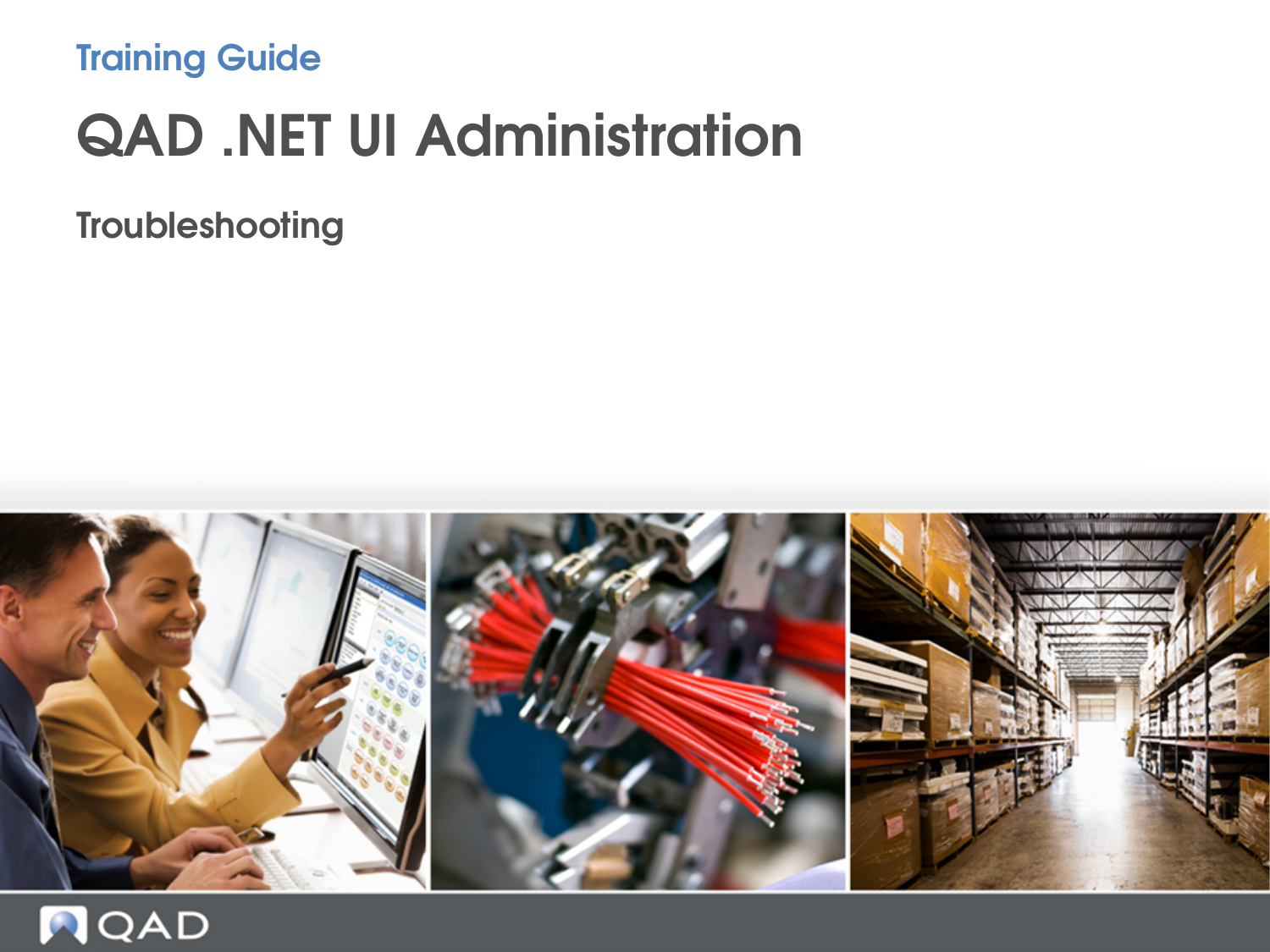

Training Guide
# QAD .NET UI Administration
Troubleshooting